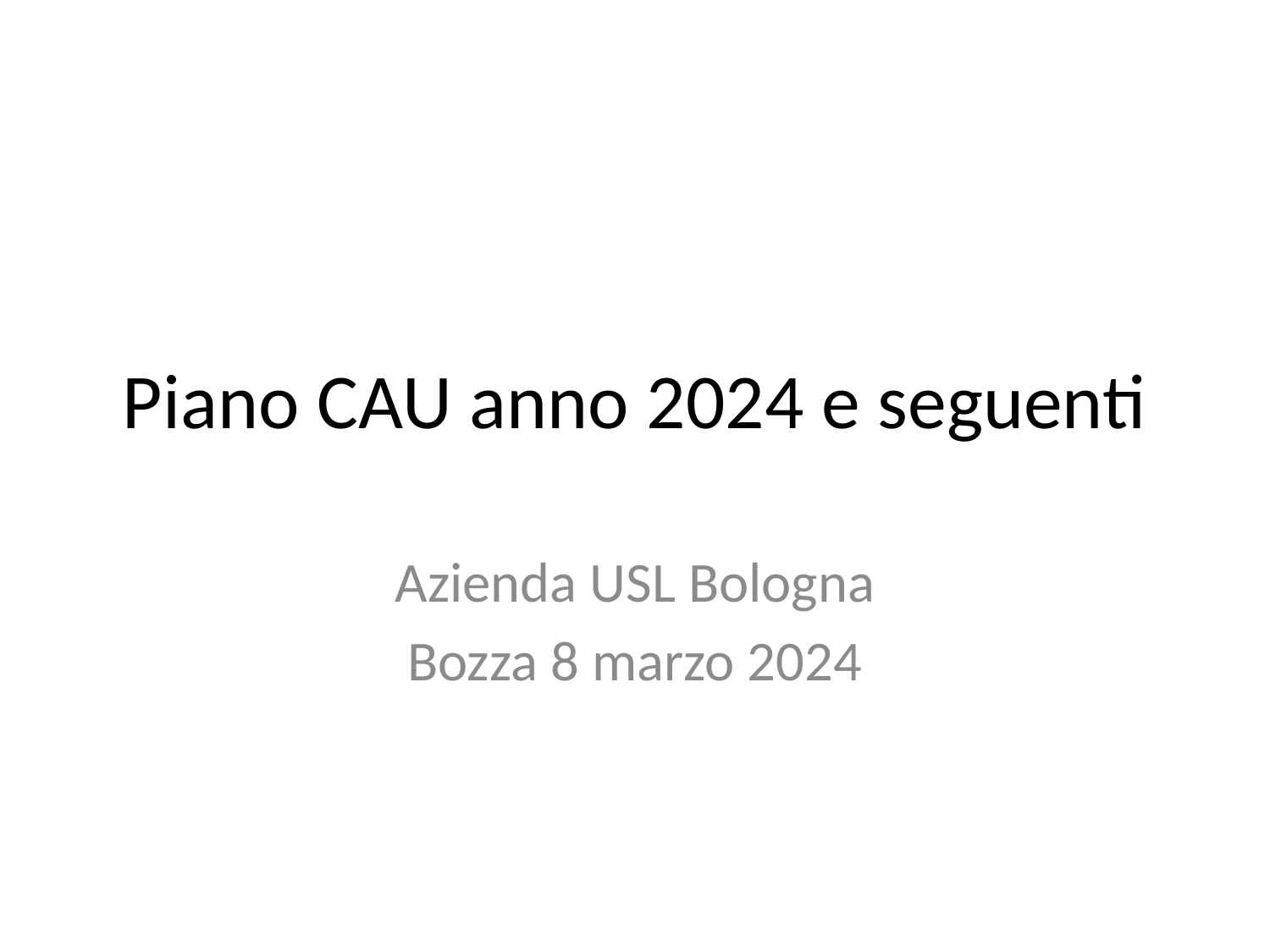

# Piano CAU anno 2024 e seguenti
Azienda USL Bologna
Bozza 8 marzo 2024